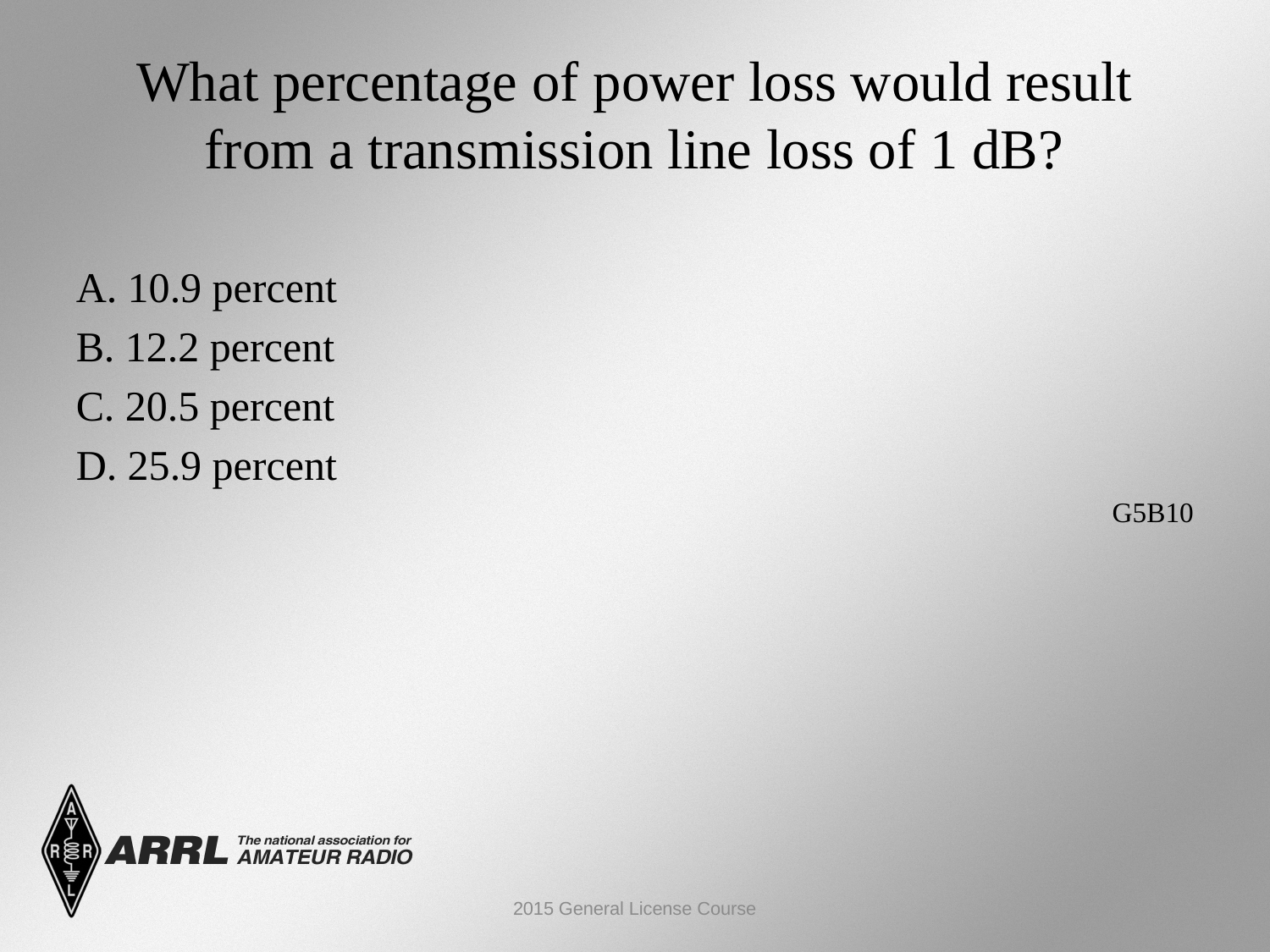

# What percentage of power loss would result from a transmission line loss of 1 dB?
A. 10.9 percent
B. 12.2 percent
C. 20.5 percent
D. 25.9 percent
 G5B10
2015 General License Course